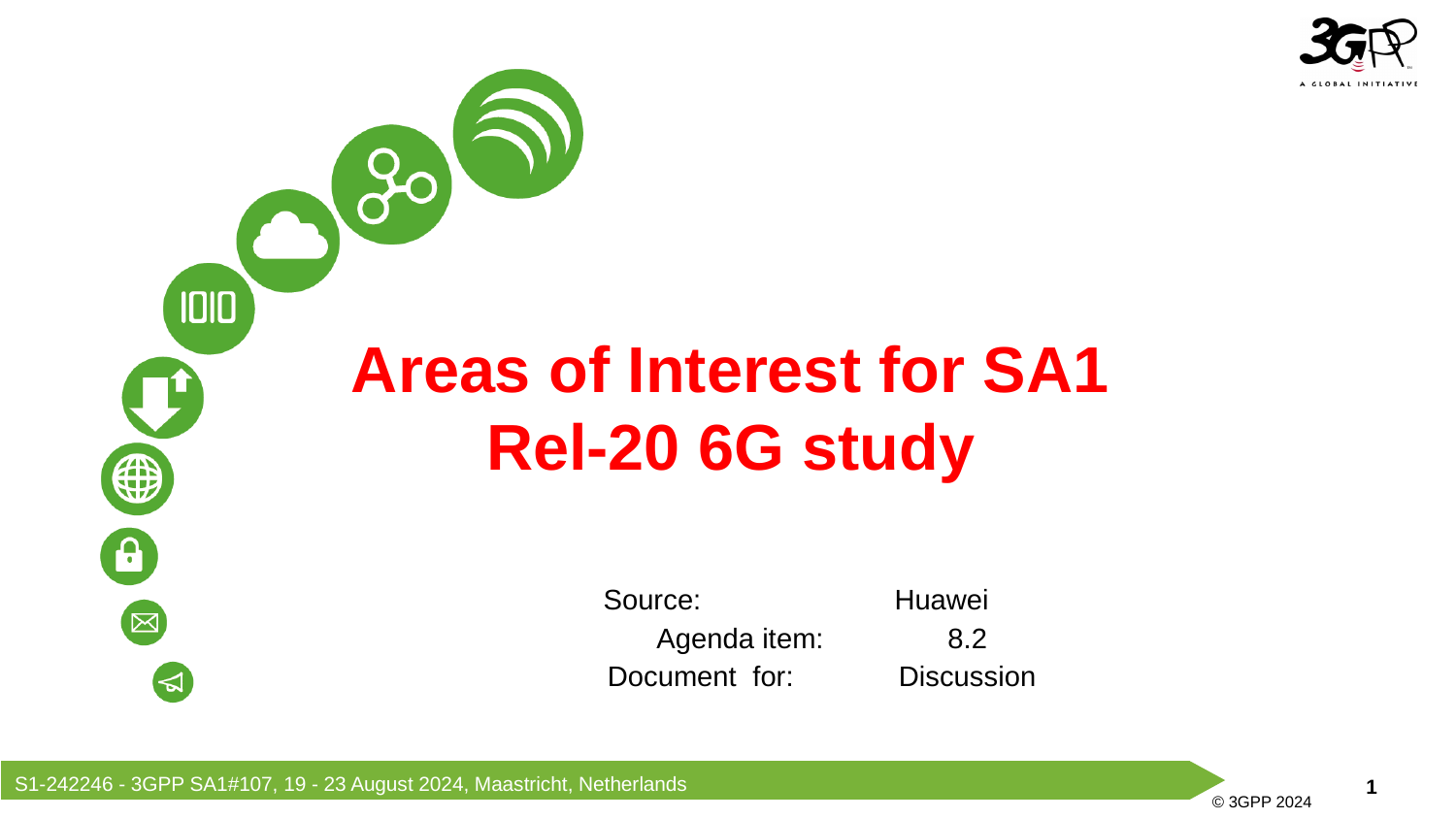

Areas of Interest for SA1 Rel-20 6G study
Source: 		Huawei
Agenda item: 	8.2
Document  for:	Discussion
S1-242246 - 3GPP SA1#107, 19 - 23 August 2024, Maastricht, Netherlands

© 3GPP 2024